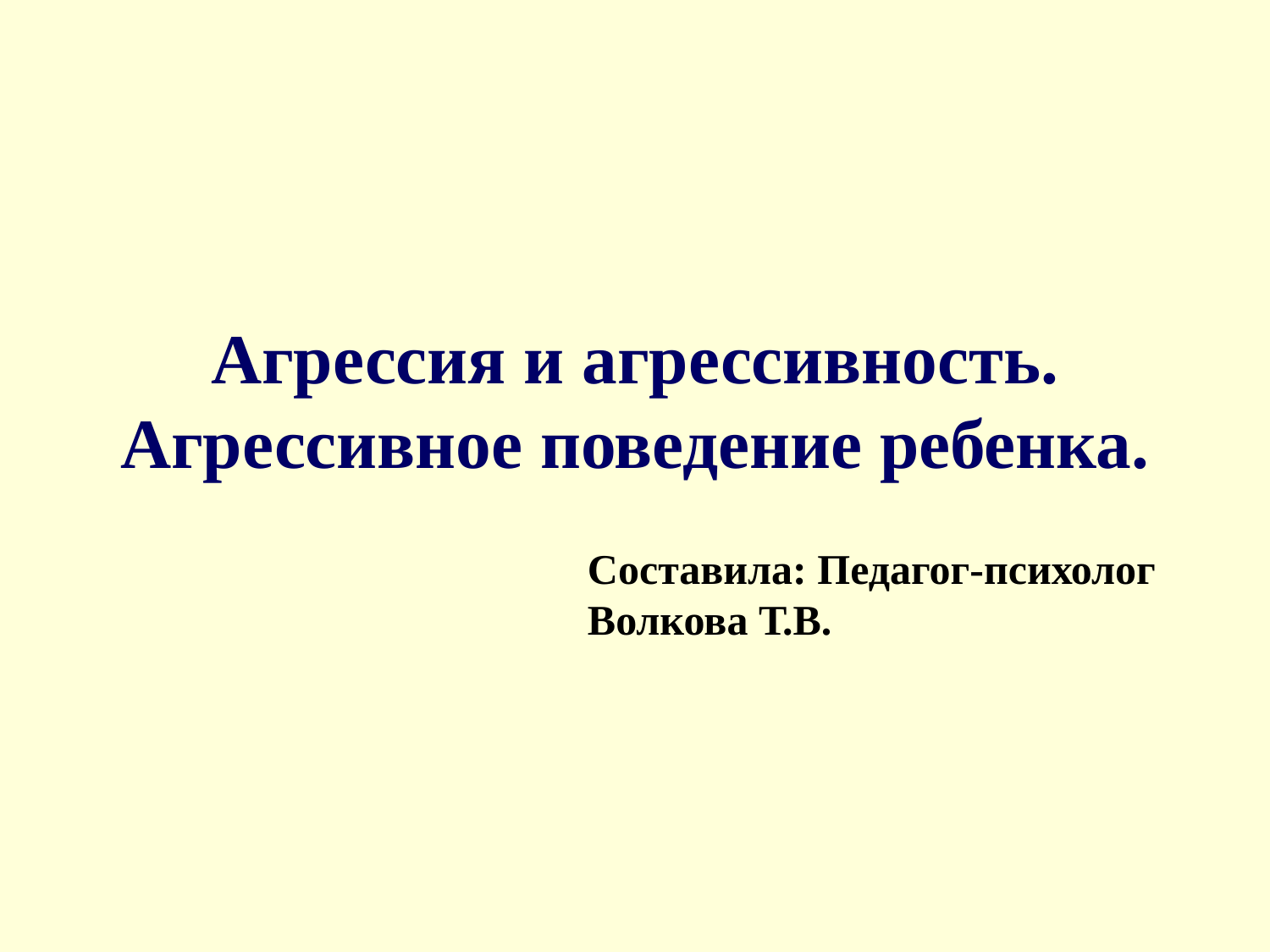

# Агрессия и агрессивность. Агрессивное поведение ребенка.
Составила: Педагог-психолог
Волкова Т.В.